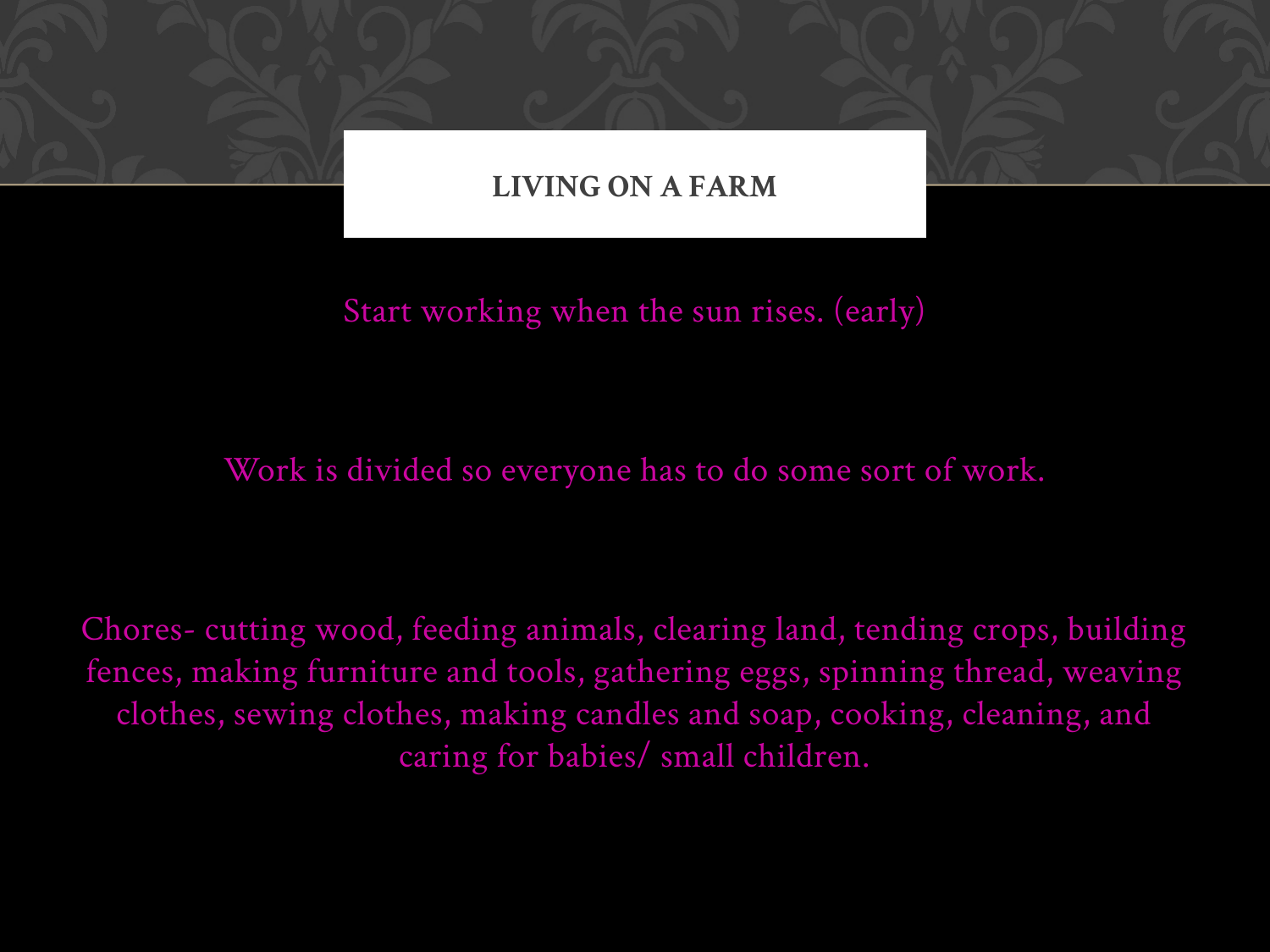

# Living on a farm
Start working when the sun rises. (early)

Work is divided so everyone has to do some sort of work.

Chores- cutting wood, feeding animals, clearing land, tending crops, building fences, making furniture and tools, gathering eggs, spinning thread, weaving clothes, sewing clothes, making candles and soap, cooking, cleaning, and caring for babies/ small children.